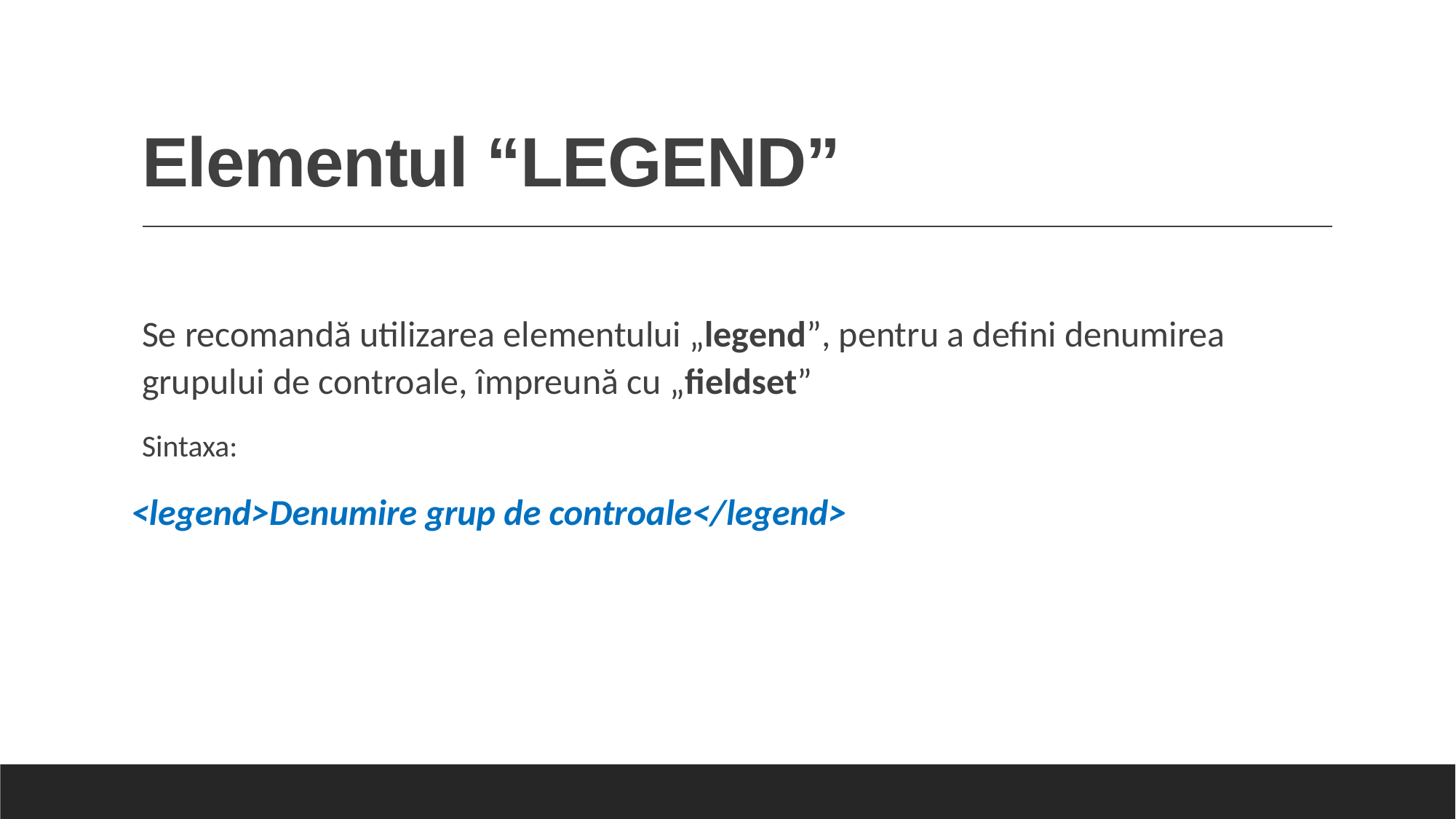

# Elementul “LEGEND”
Se recomandă utilizarea elementului „legend”, pentru a defini denumirea grupului de controale, împreună cu „fieldset”
Sintaxa:
<legend>Denumire grup de controale</legend>